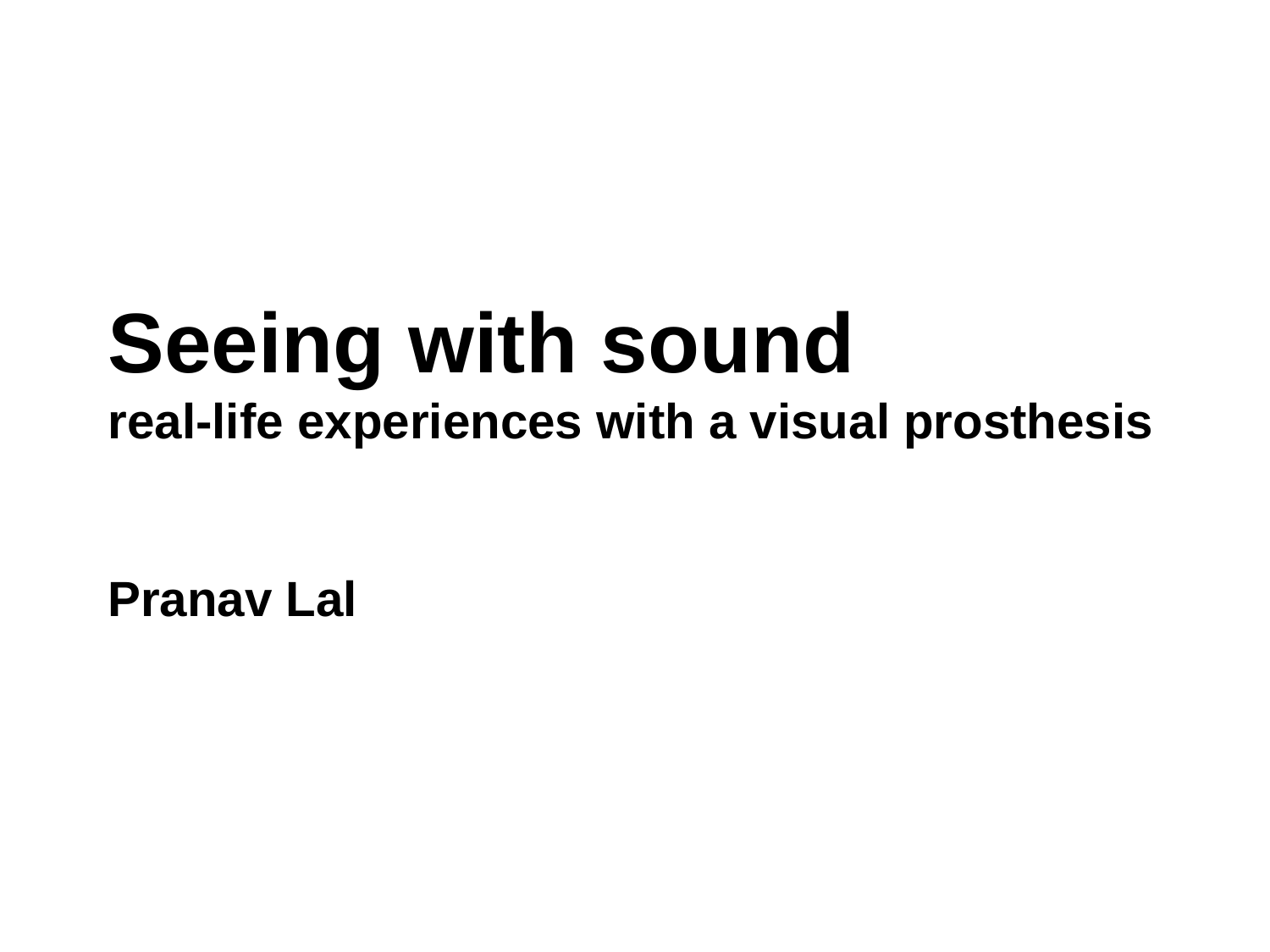

# Seeing with sound real-life experiences with a visual prosthesis Pranav Lal